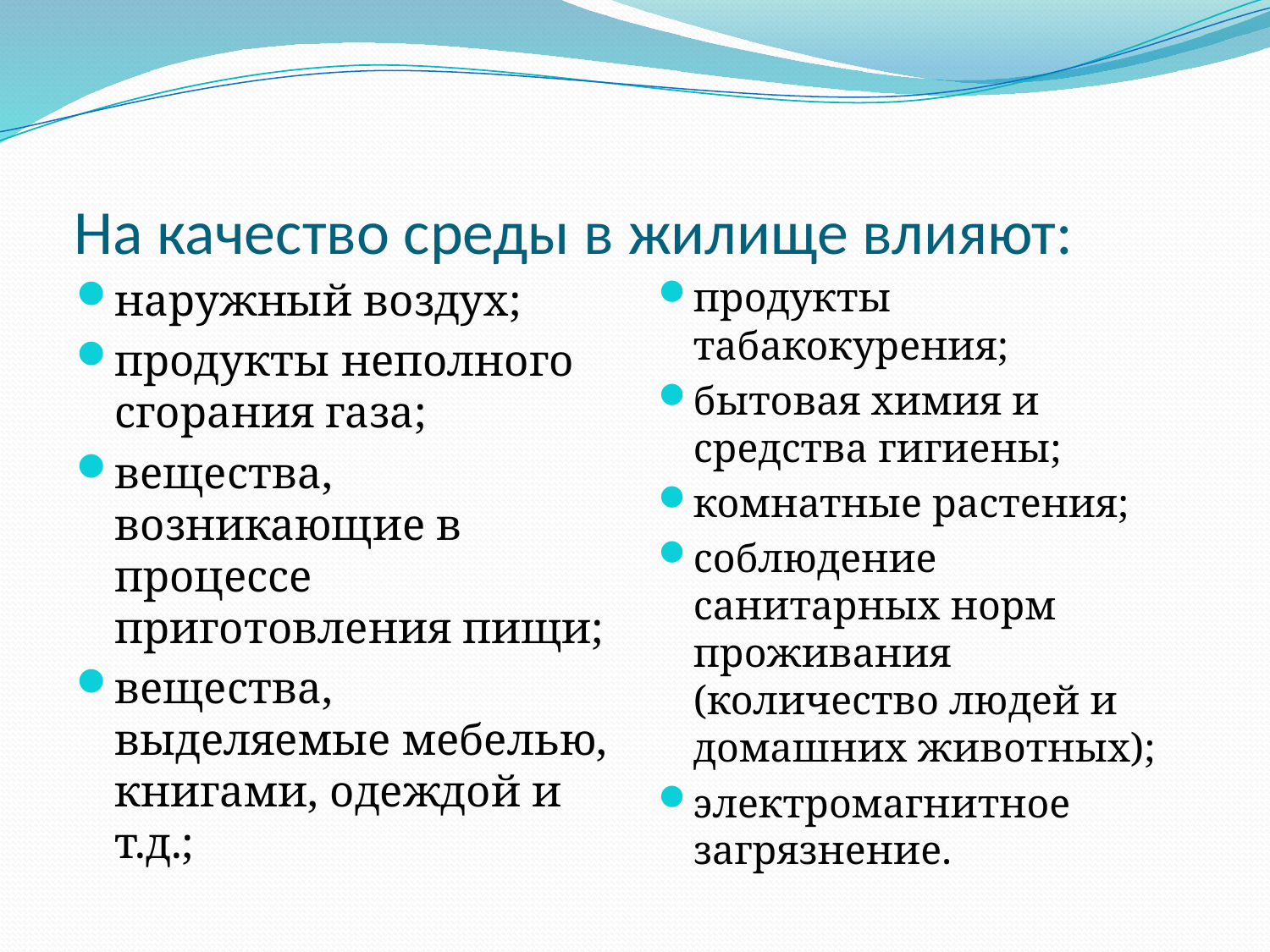

# На качество среды в жилище влияют:
наружный воздух;
продукты неполного сгорания газа;
вещества, возникающие в процессе приготовления пищи;
вещества, выделяемые мебелью, книгами, одеждой и т.д.;

продукты табакокурения;
бытовая химия и средства гигиены;
комнатные растения;
соблюдение санитарных норм проживания (количество людей и домашних животных);
электромагнитное загрязнение.